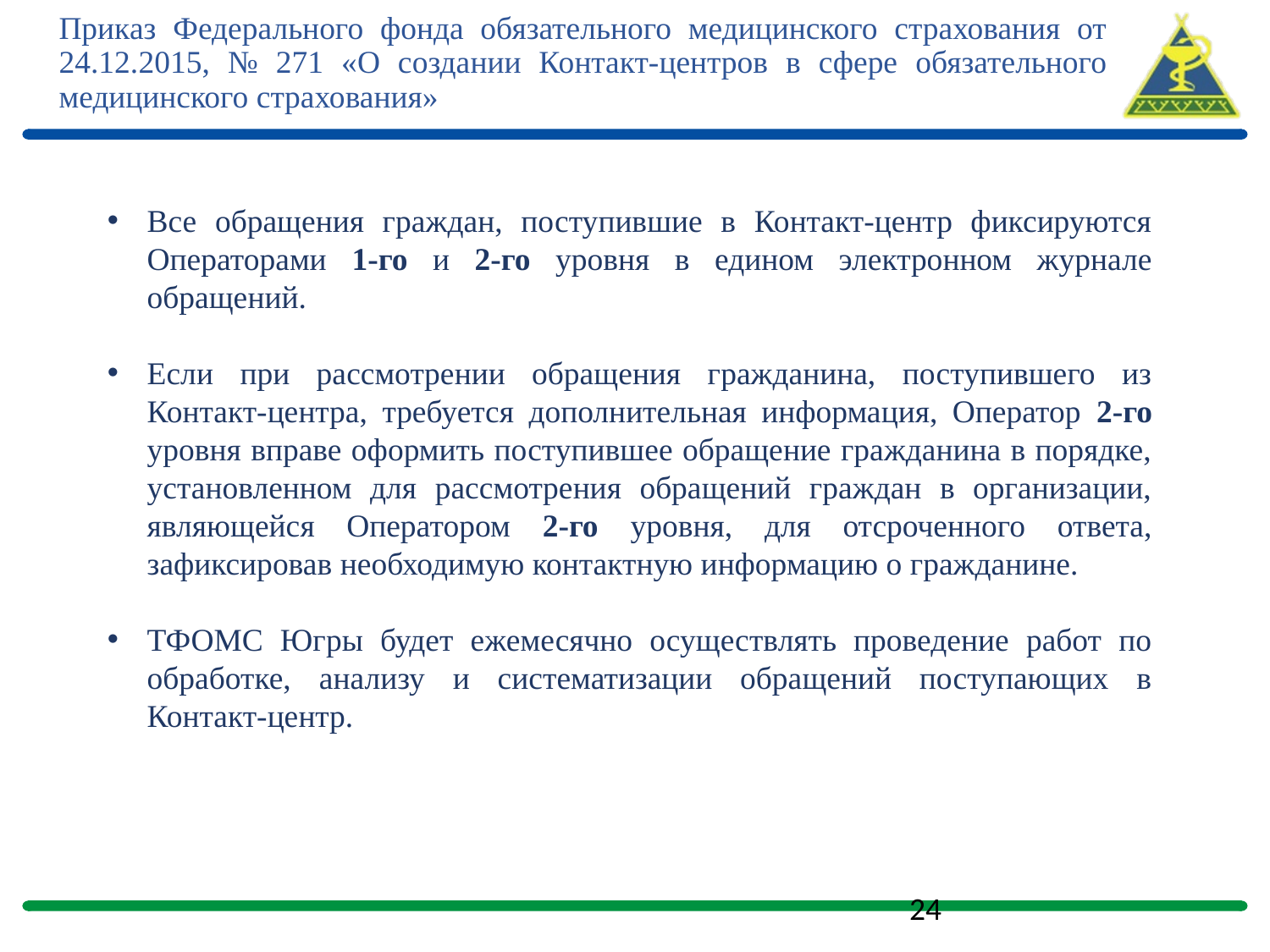

# Приказ Федерального фонда обязательного медицинского страхования от 24.12.2015, № 271 «О создании Контакт-центров в сфере обязательного медицинского страхования»

Все обращения граждан, поступившие в Контакт-центр фиксируются Операторами 1-го и 2-го уровня в едином электронном журнале обращений.

Если при рассмотрении обращения гражданина, поступившего из Контакт-центра, требуется дополнительная информация, Оператор 2-го уровня вправе оформить поступившее обращение гражданина в порядке, установленном для рассмотрения обращений граждан в организации, являющейся Оператором 2-го уровня, для отсроченного ответа, зафиксировав необходимую контактную информацию о гражданине.

ТФОМС Югры будет ежемесячно осуществлять проведение работ по обработке, анализу и систематизации обращений поступающих в Контакт-центр.
24